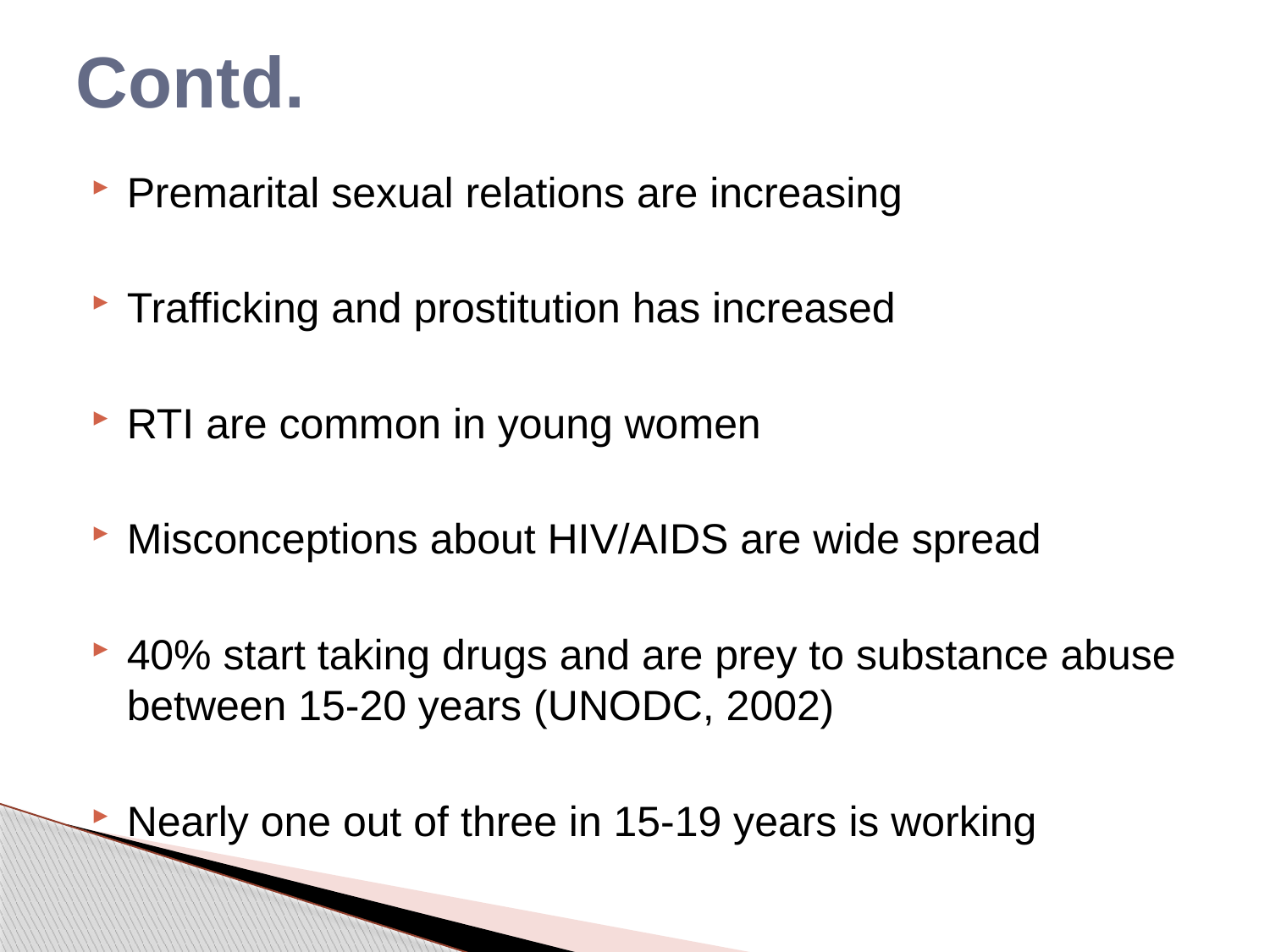

# Contd.
Premarital sexual relations are increasing

Trafficking and prostitution has increased

RTI are common in young women

Misconceptions about HIV/AIDS are wide spread

40% start taking drugs and are prey to substance abuse  between 15-20 years (UNODC, 2002)

Nearly one out of three in 15-19 years is working